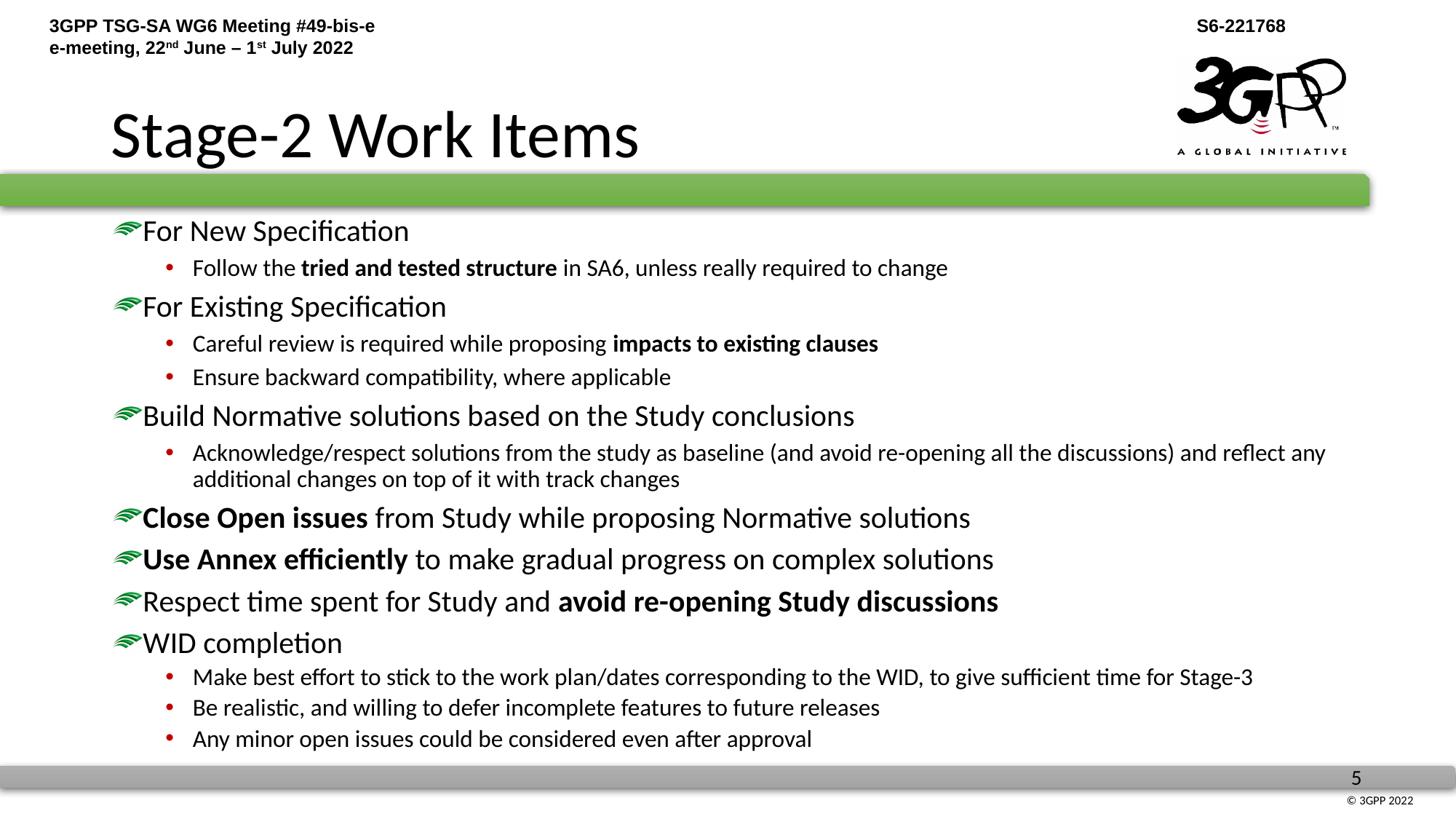

# Stage-2 Work Items
For New Specification
Follow the tried and tested structure in SA6, unless really required to change
For Existing Specification
Careful review is required while proposing impacts to existing clauses
Ensure backward compatibility, where applicable
Build Normative solutions based on the Study conclusions
Acknowledge/respect solutions from the study as baseline (and avoid re-opening all the discussions) and reflect any additional changes on top of it with track changes
Close Open issues from Study while proposing Normative solutions
Use Annex efficiently to make gradual progress on complex solutions
Respect time spent for Study and avoid re-opening Study discussions
WID completion
Make best effort to stick to the work plan/dates corresponding to the WID, to give sufficient time for Stage-3
Be realistic, and willing to defer incomplete features to future releases
Any minor open issues could be considered even after approval